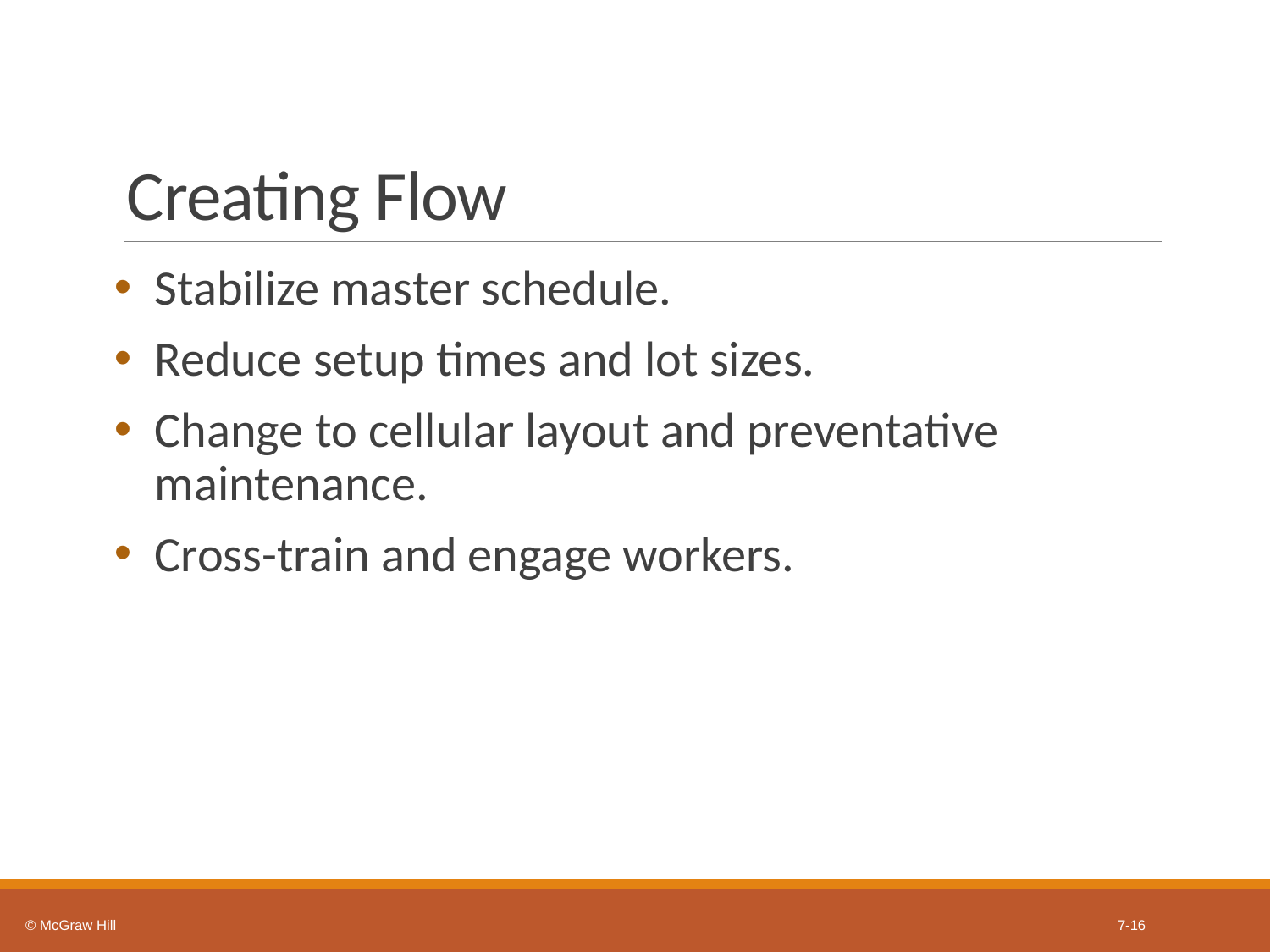

# Creating Flow
Stabilize master schedule.
Reduce setup times and lot sizes.
Change to cellular layout and preventative maintenance.
Cross-train and engage workers.